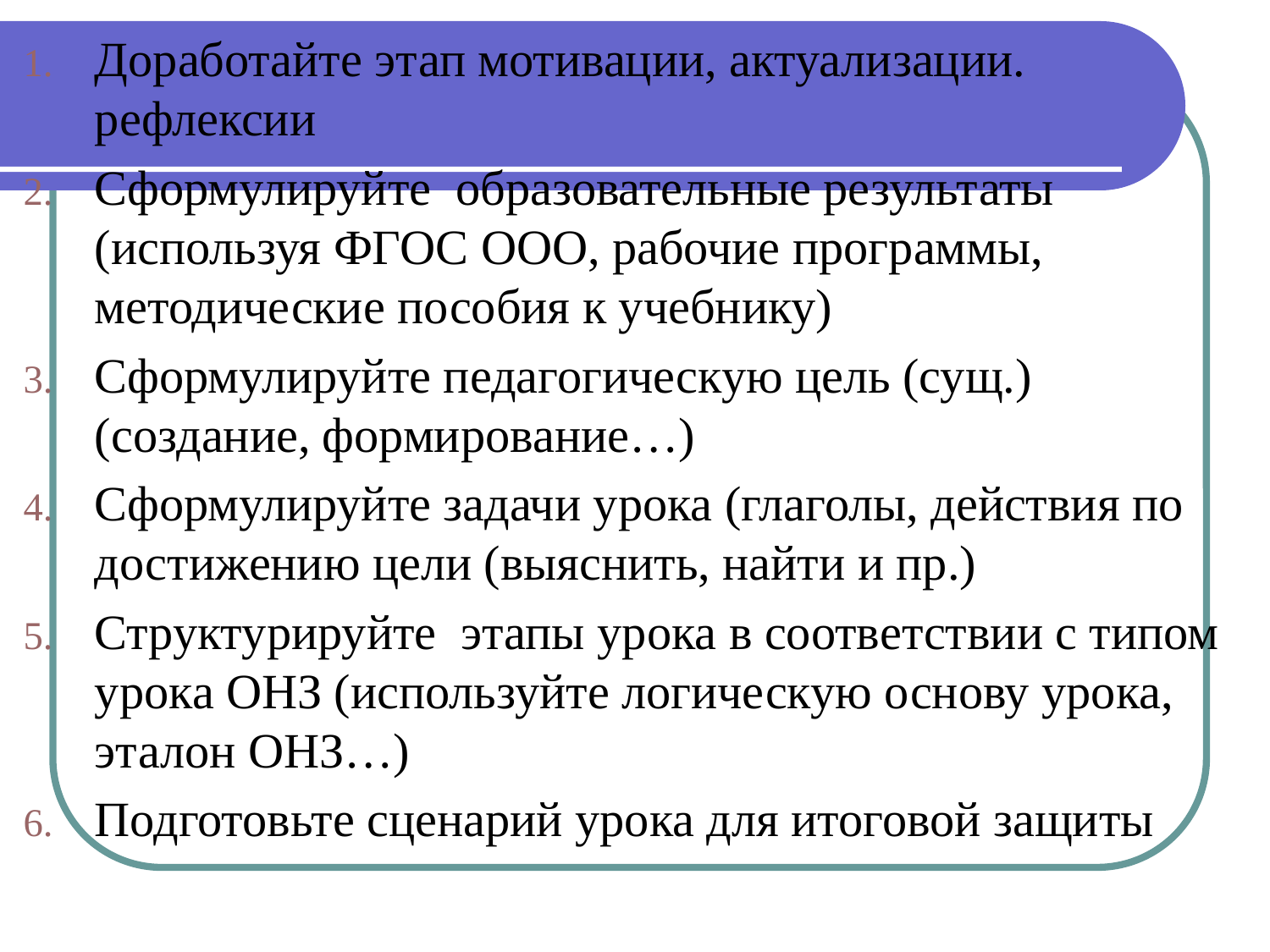

Доработайте этап мотивации, актуализации. рефлексии
Сформулируйте  образовательные результаты (используя ФГОС ООО, рабочие программы, методические пособия к учебнику)
Сформулируйте педагогическую цель (сущ.)(создание, формирование…)
Сформулируйте задачи урока (глаголы, действия по достижению цели (выяснить, найти и пр.)
Структурируйте  этапы урока в соответствии с типом урока ОНЗ (используйте логическую основу урока, эталон ОНЗ…)
Подготовьте сценарий урока для итоговой защиты

#